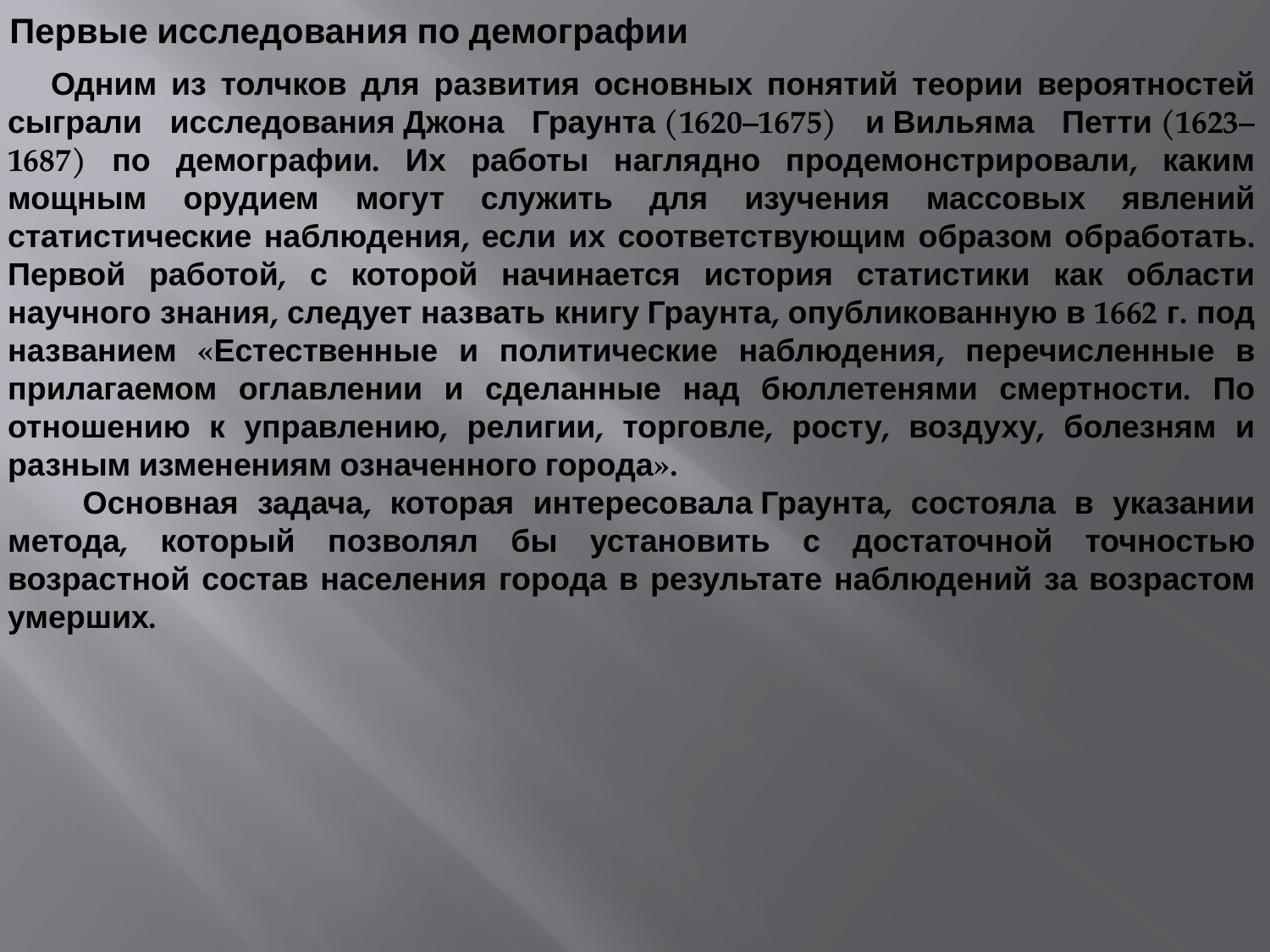

Первые исследования по демографии
   Одним из толчков для развития основных понятий теории вероятностей сыграли исследования Джона Граунта (1620–1675) и Вильяма Петти (1623–1687) по демографии. Их работы наглядно продемонстрировали, каким мощным орудием могут служить для изучения массовых явлений статистические наблюдения, если их соответствующим образом обработать. Первой работой, с которой начинается история статистики как области научного знания, следует назвать книгу Граунта, опубликованную в 1662 г. под названием «Естественные и политические наблюдения, перечисленные в прилагаемом оглавлении и сделанные над бюллетенями смертности. По отношению к управлению, религии, торговле, росту, воздуху, болезням и разным изменениям означенного города».
    Основная задача, которая интересовала Граунта, состояла в указании метода, который позволял бы установить с достаточной точностью возрастной состав населения города в результате наблюдений за возрастом умерших.